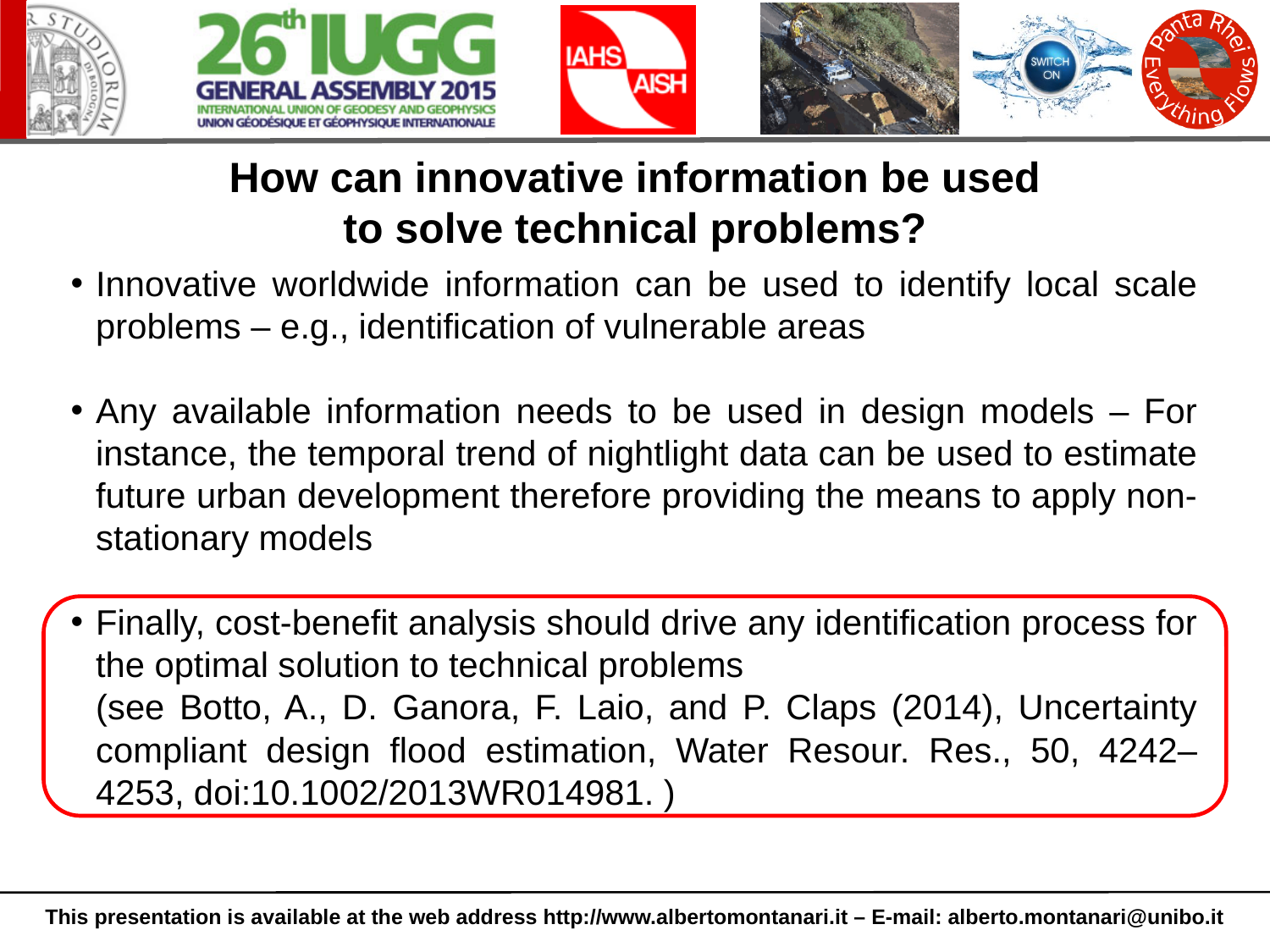

How can innovative information be used
to solve technical problems?
Innovative worldwide information can be used to identify local scale problems – e.g., identification of vulnerable areas

Any available information needs to be used in design models – For instance, the temporal trend of nightlight data can be used to estimate future urban development therefore providing the means to apply non-stationary models

Finally, cost-benefit analysis should drive any identification process for the optimal solution to technical problems
	(see Botto, A., D. Ganora, F. Laio, and P. Claps (2014), Uncertainty compliant design flood estimation, Water Resour. Res., 50, 4242–4253, doi:10.1002/2013WR014981. )